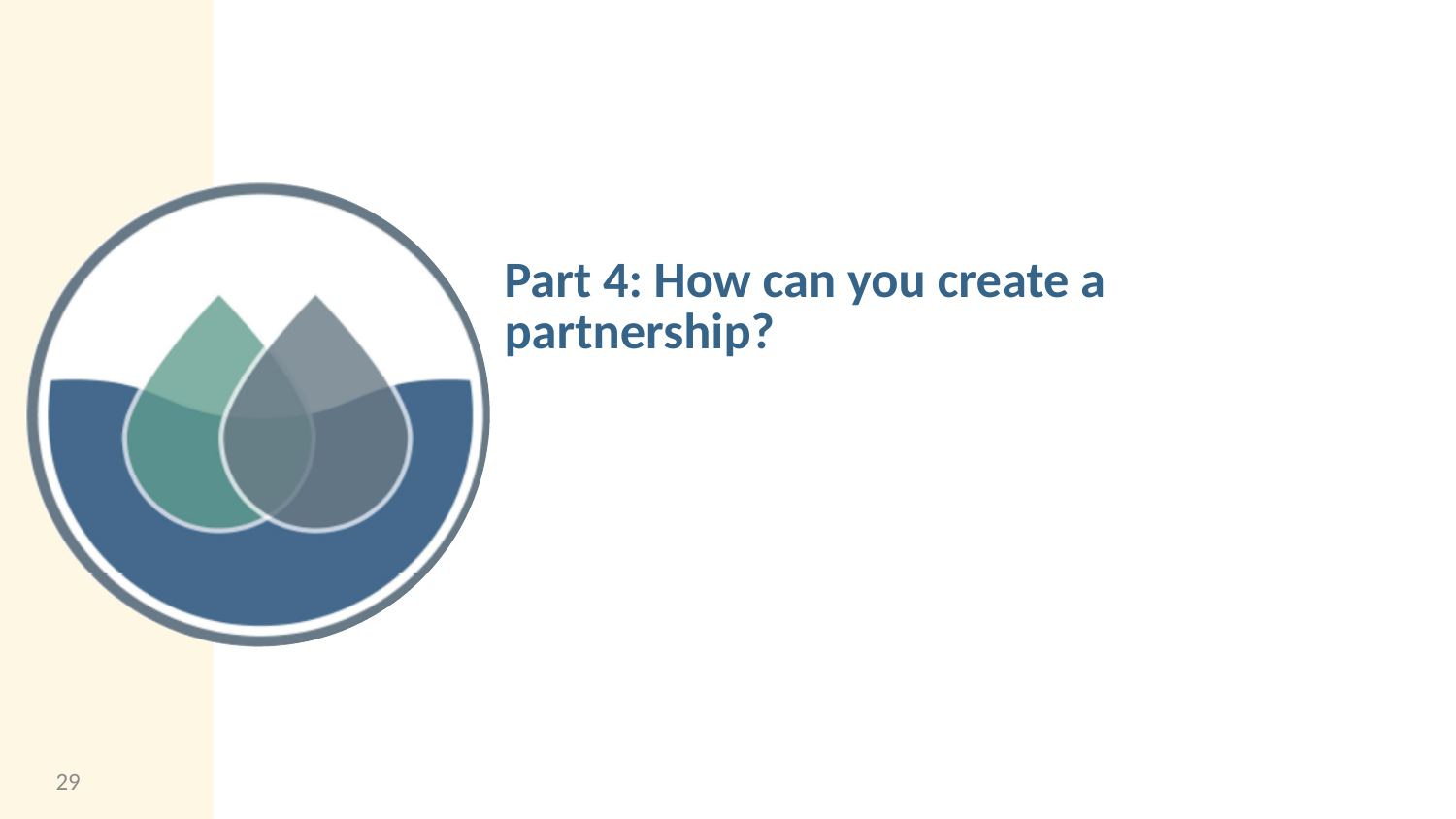

# Part 4: How can you create a partnership?

29